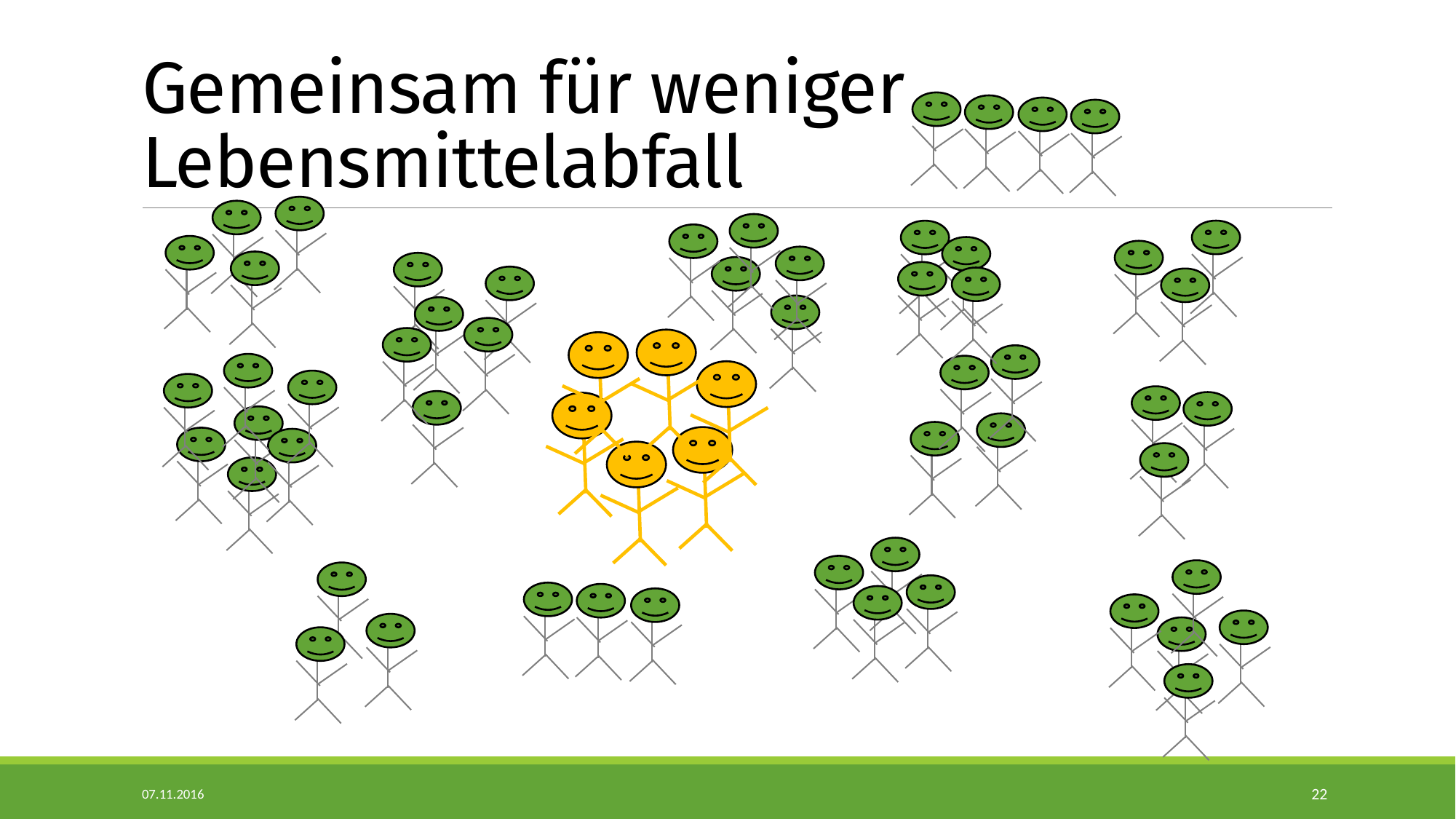

# Gemeinsam für weniger Lebensmittelabfall

07.11.2016
22